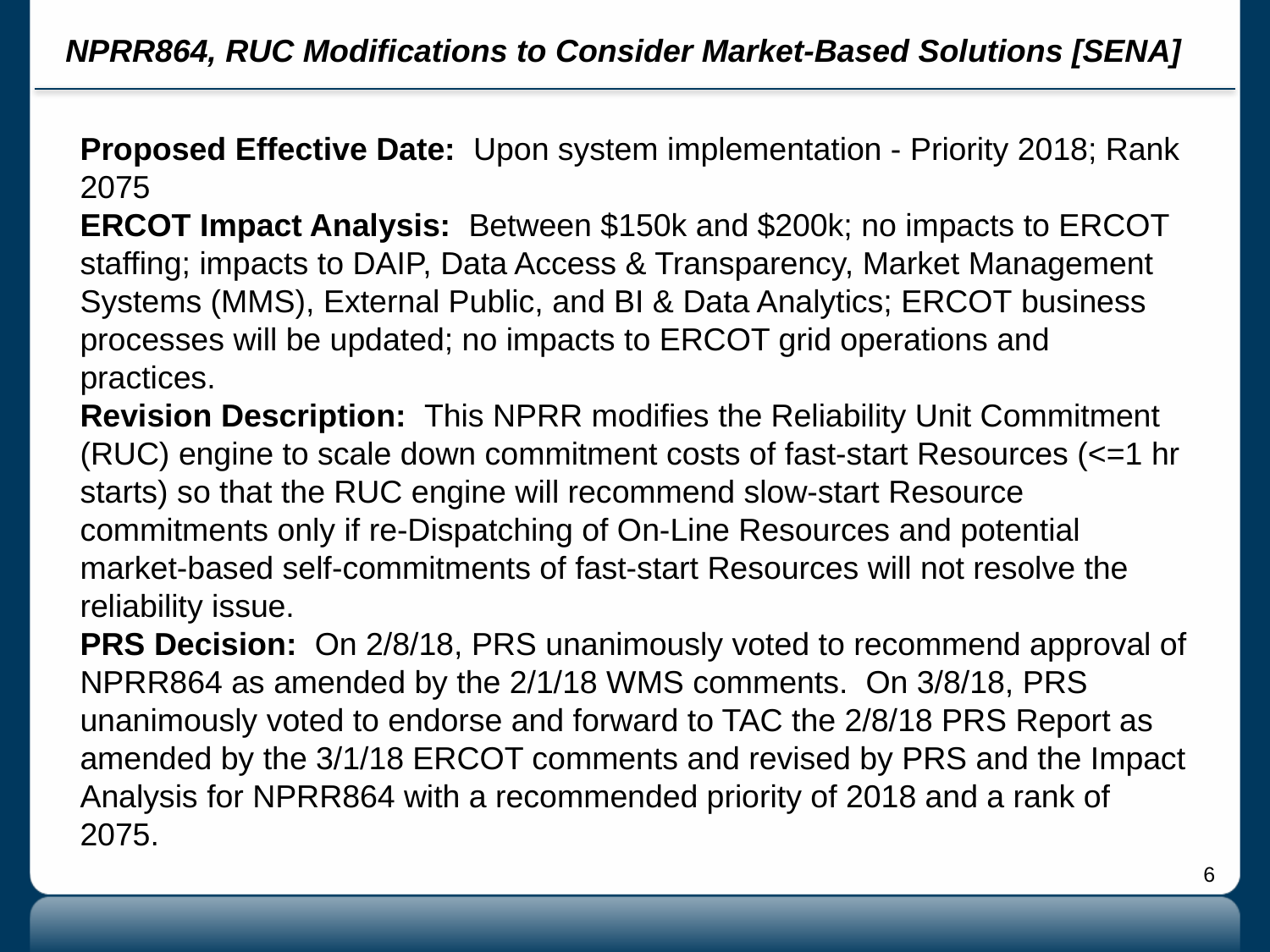

# NPRR864, RUC Modifications to Consider Market-Based Solutions [SENA]
Proposed Effective Date:  Upon system implementation - Priority 2018; Rank 2075
ERCOT Impact Analysis:  Between $150k and $200k; no impacts to ERCOT staffing; impacts to DAIP, Data Access & Transparency, Market Management Systems (MMS), External Public, and BI & Data Analytics; ERCOT business processes will be updated; no impacts to ERCOT grid operations and practices.
Revision Description:  This NPRR modifies the Reliability Unit Commitment (RUC) engine to scale down commitment costs of fast-start Resources (<=1 hr starts) so that the RUC engine will recommend slow-start Resource commitments only if re-Dispatching of On-Line Resources and potential market-based self-commitments of fast-start Resources will not resolve the reliability issue.
PRS Decision:  On 2/8/18, PRS unanimously voted to recommend approval of NPRR864 as amended by the 2/1/18 WMS comments.  On 3/8/18, PRS unanimously voted to endorse and forward to TAC the 2/8/18 PRS Report as amended by the 3/1/18 ERCOT comments and revised by PRS and the Impact Analysis for NPRR864 with a recommended priority of 2018 and a rank of 2075.